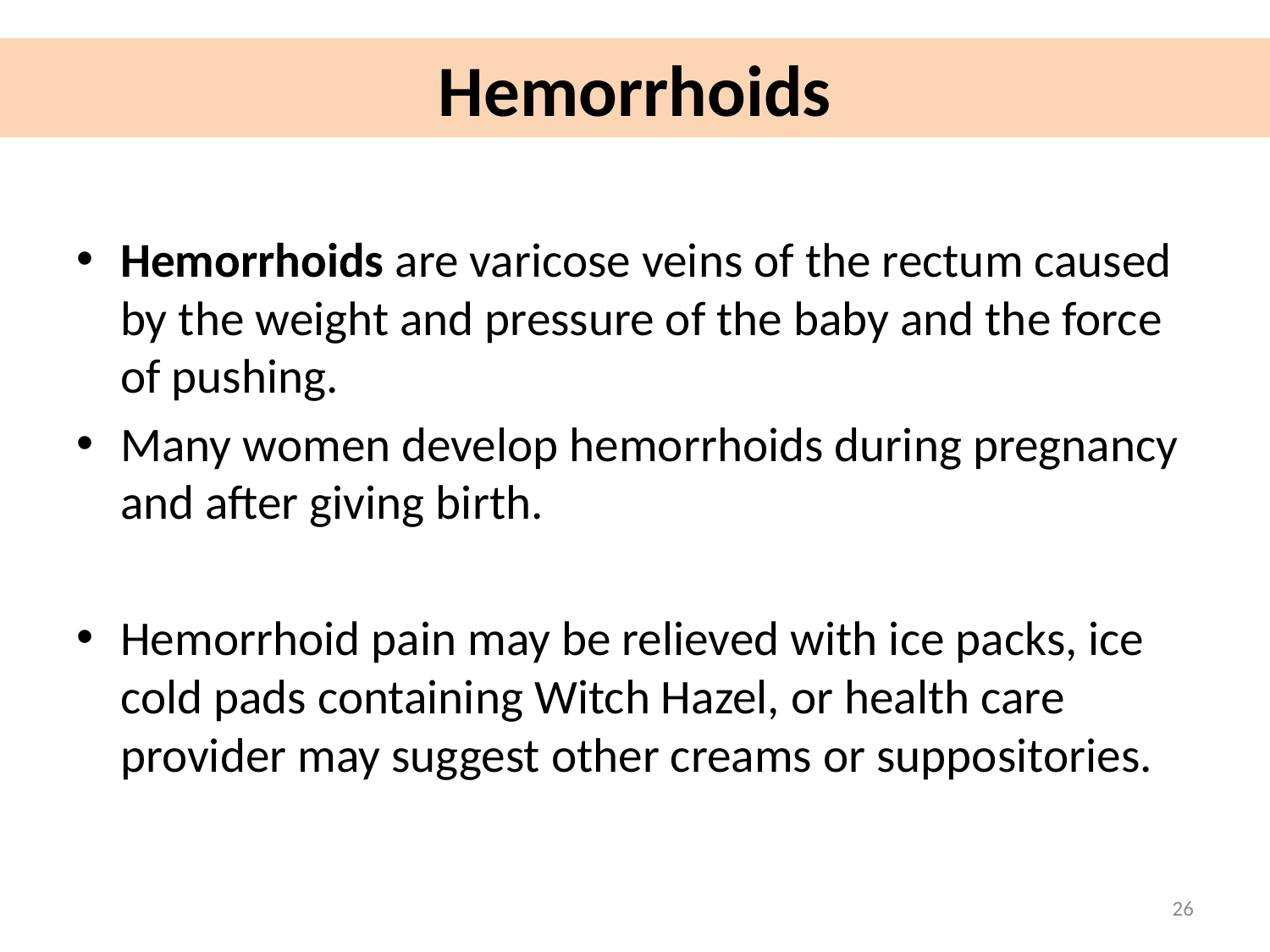

# Hemorrhoids
Hemorrhoids are varicose veins of the rectum caused by the weight and pressure of the baby and the force of pushing.
Many women develop hemorrhoids during pregnancy and after giving birth.

Hemorrhoid pain may be relieved with ice packs, ice cold pads containing Witch Hazel, or health care provider may suggest other creams or suppositories.

26